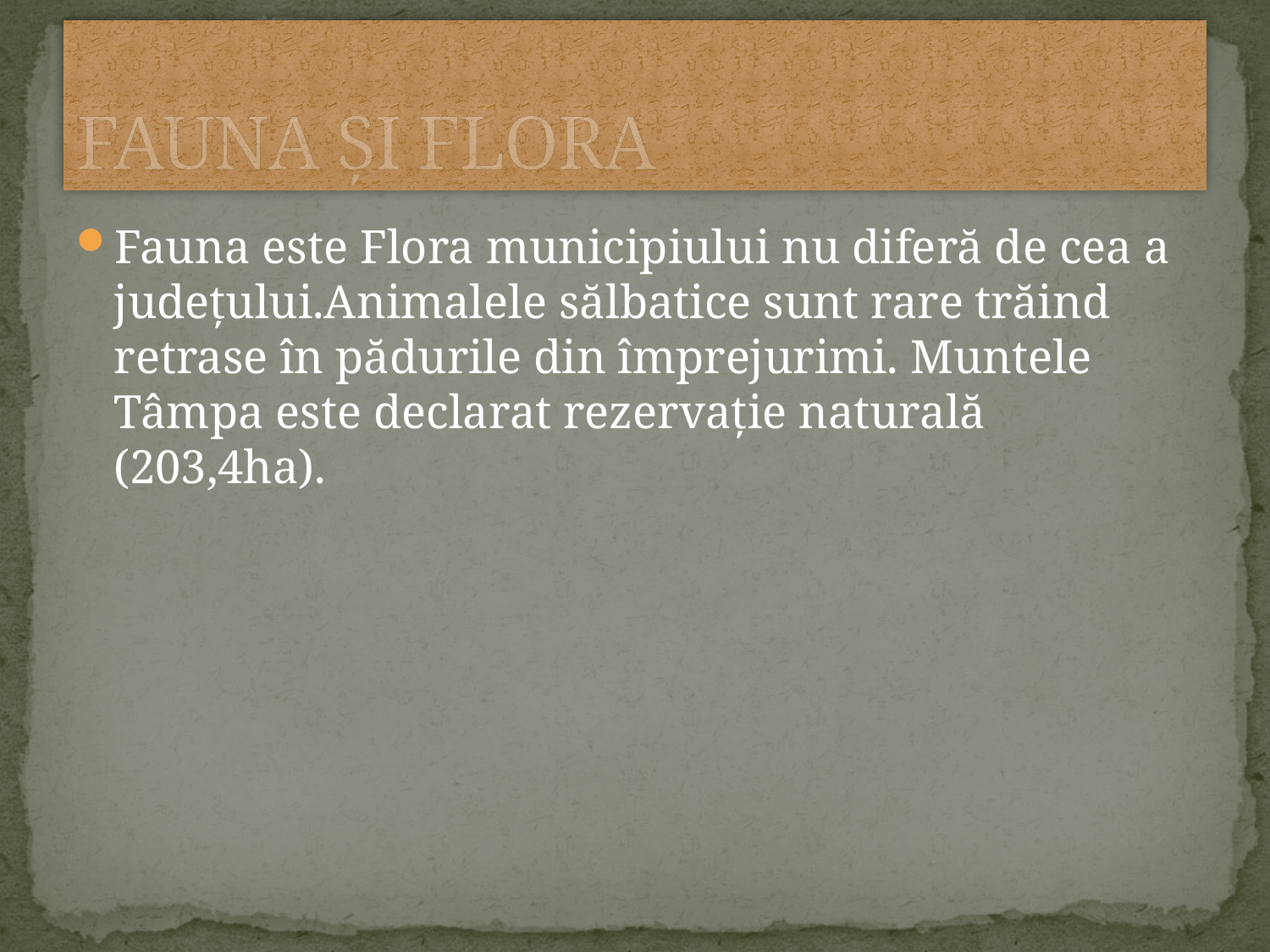

# FAUNA ȘI FLORA
Fauna este Flora municipiului nu diferă de cea a județului.Animalele sălbatice sunt rare trăind retrase în pădurile din împrejurimi. Muntele Tâmpa este declarat rezervație naturală (203,4ha).